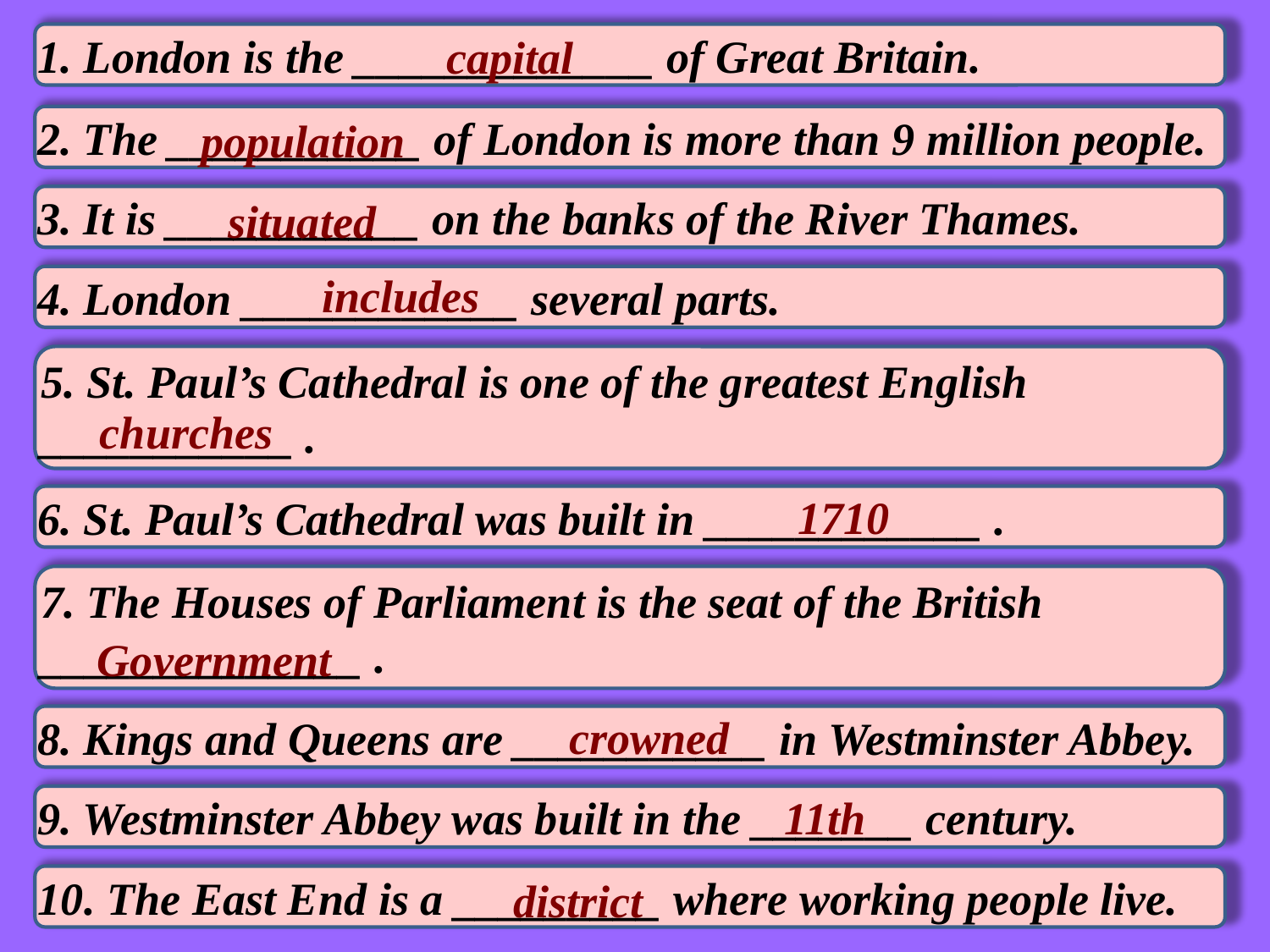

capital
1. London is the _____________ of Great Britain.
population
2. The ___________ of London is more than 9 million people.
3. It is ___________ on the banks of the River Thames.
situated
includes
4. London ____________ several parts.
5. St. Paul’s Cathedral is one of the greatest English ___________ .
churches
1710
6. St. Paul’s Cathedral was built in ____________ .
7. The Houses of Parliament is the seat of the British ______________ .
Government
crowned
8. Kings and Queens are ___________ in Westminster Abbey.
11th
9. Westminster Abbey was built in the _______ century.
district
10. The East End is a _________ where working people live.